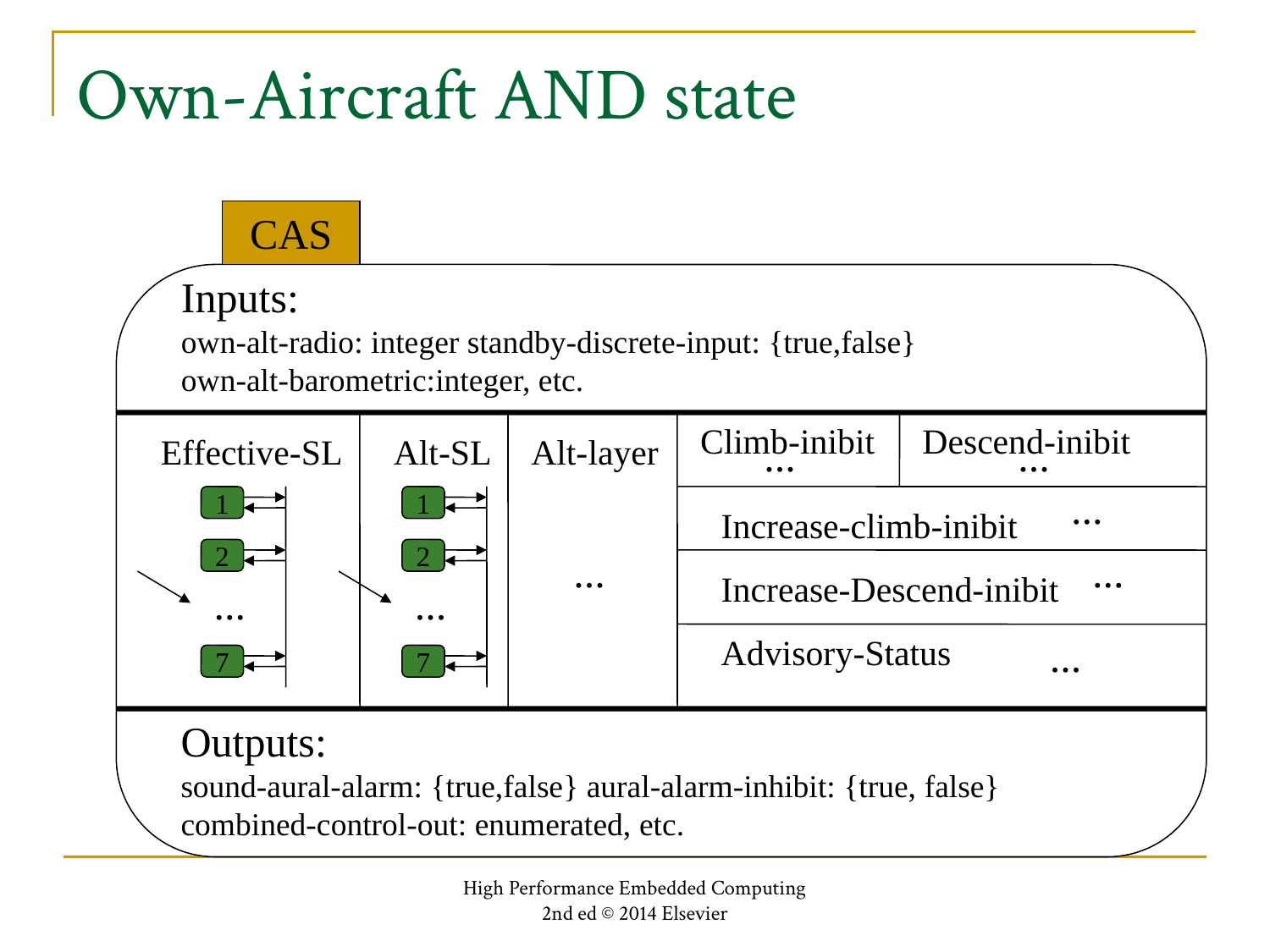

# Own-Aircraft AND state
CAS

Inputs:
own-alt-radio: integer standby-discrete-input: {true,false}
own-alt-barometric:integer, etc.

Climb-inibit

Descend-inibit
Effective-SL
Alt-SL
Alt-layer
...
...
...
1

1

Increase-climb-inibit

2
2
...
...

Increase-Descend-inibit

...

...

Advisory-Status
...
7
7

Outputs:
sound-aural-alarm: {true,false} aural-alarm-inhibit: {true, false}
combined-control-out: enumerated, etc.
High Performance Embedded Computing 2nd ed © 2014 Elsevier